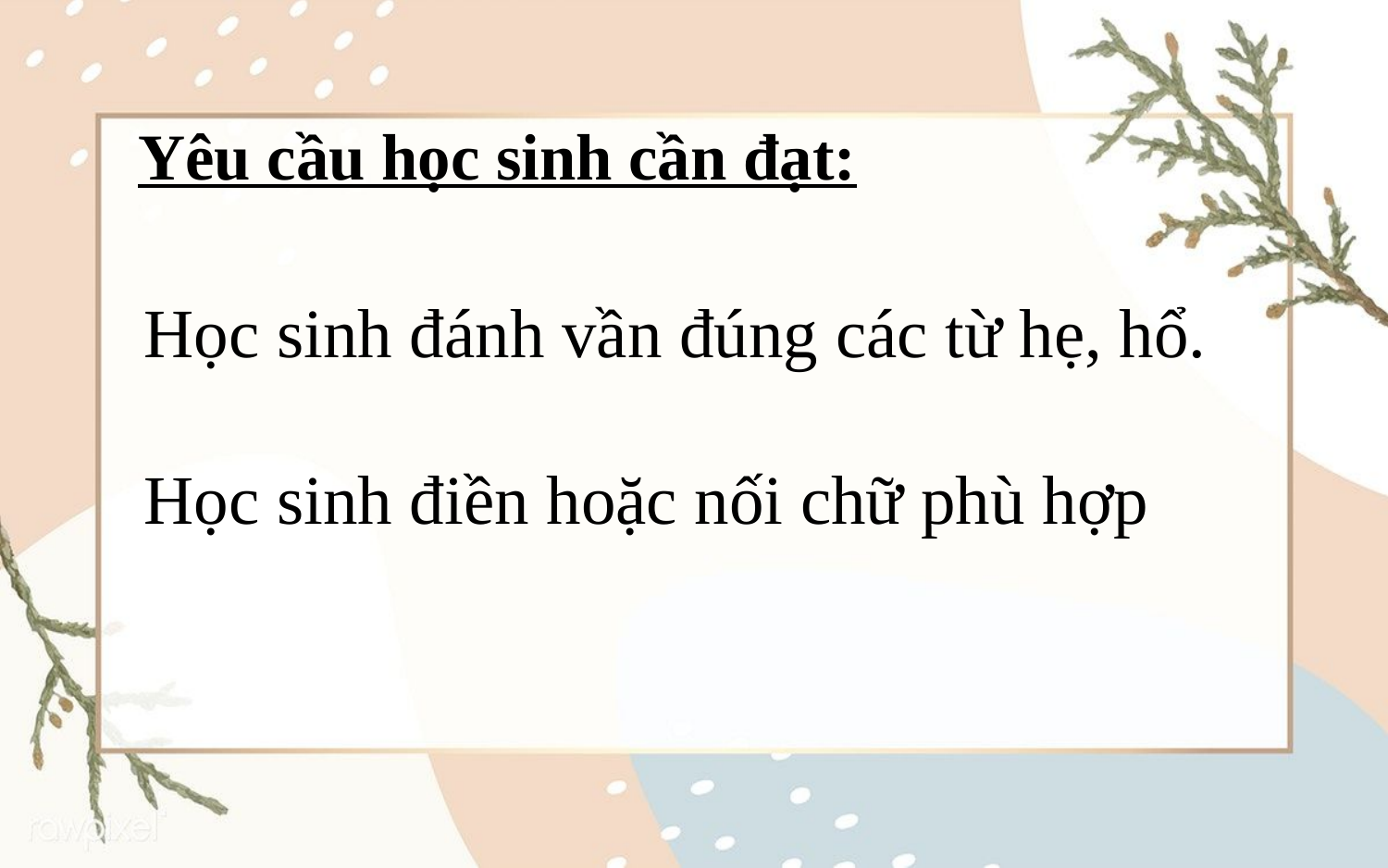

Yêu cầu học sinh cần đạt:
# Học sinh đánh vần đúng các từ hẹ, hổ. Học sinh điền hoặc nối chữ phù hợp